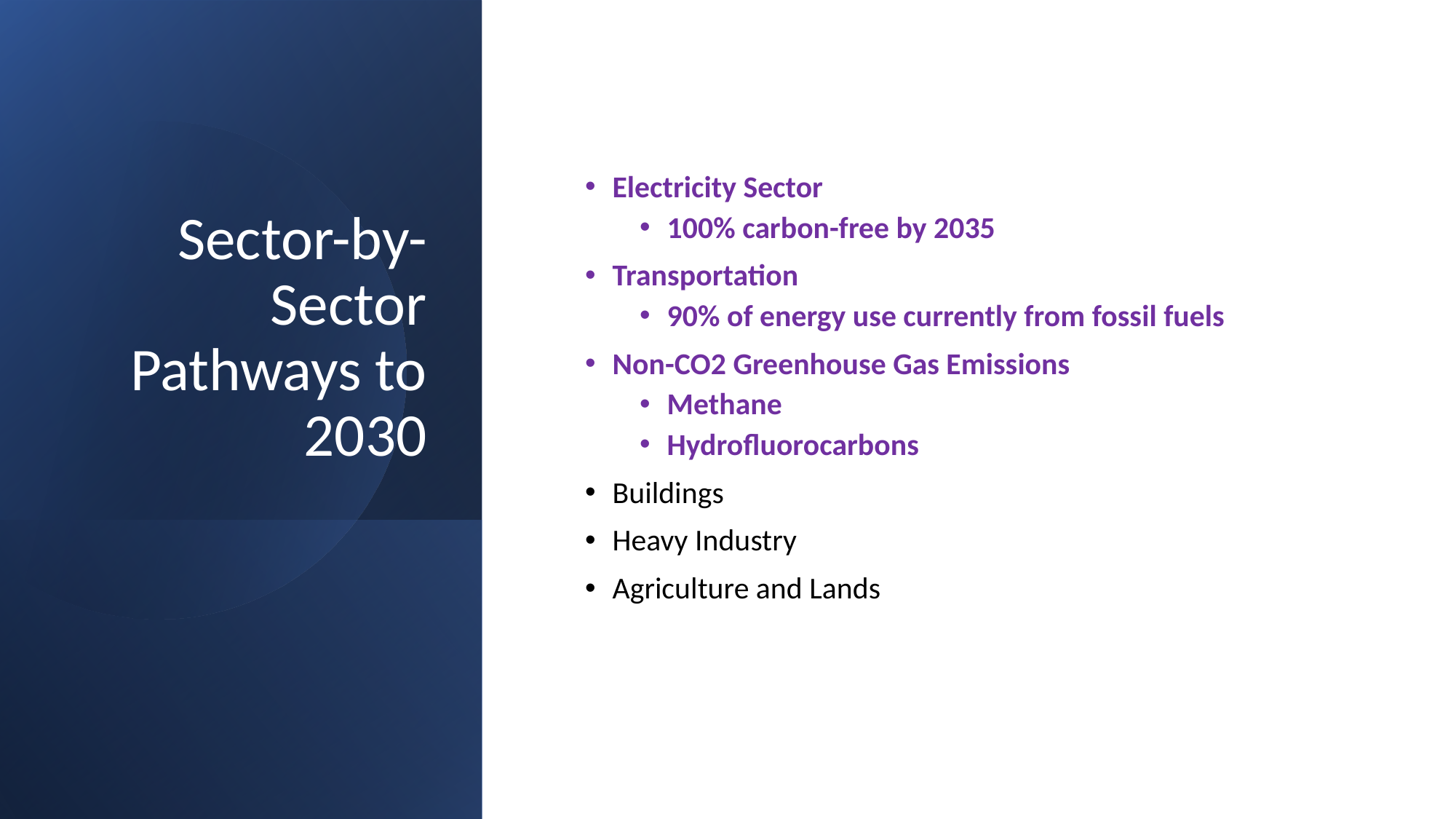

# Sector-by-Sector Pathways to 2030
Electricity Sector
100% carbon-free by 2035
Transportation
90% of energy use currently from fossil fuels
Non-CO2 Greenhouse Gas Emissions
Methane
Hydrofluorocarbons
Buildings
Heavy Industry
Agriculture and Lands